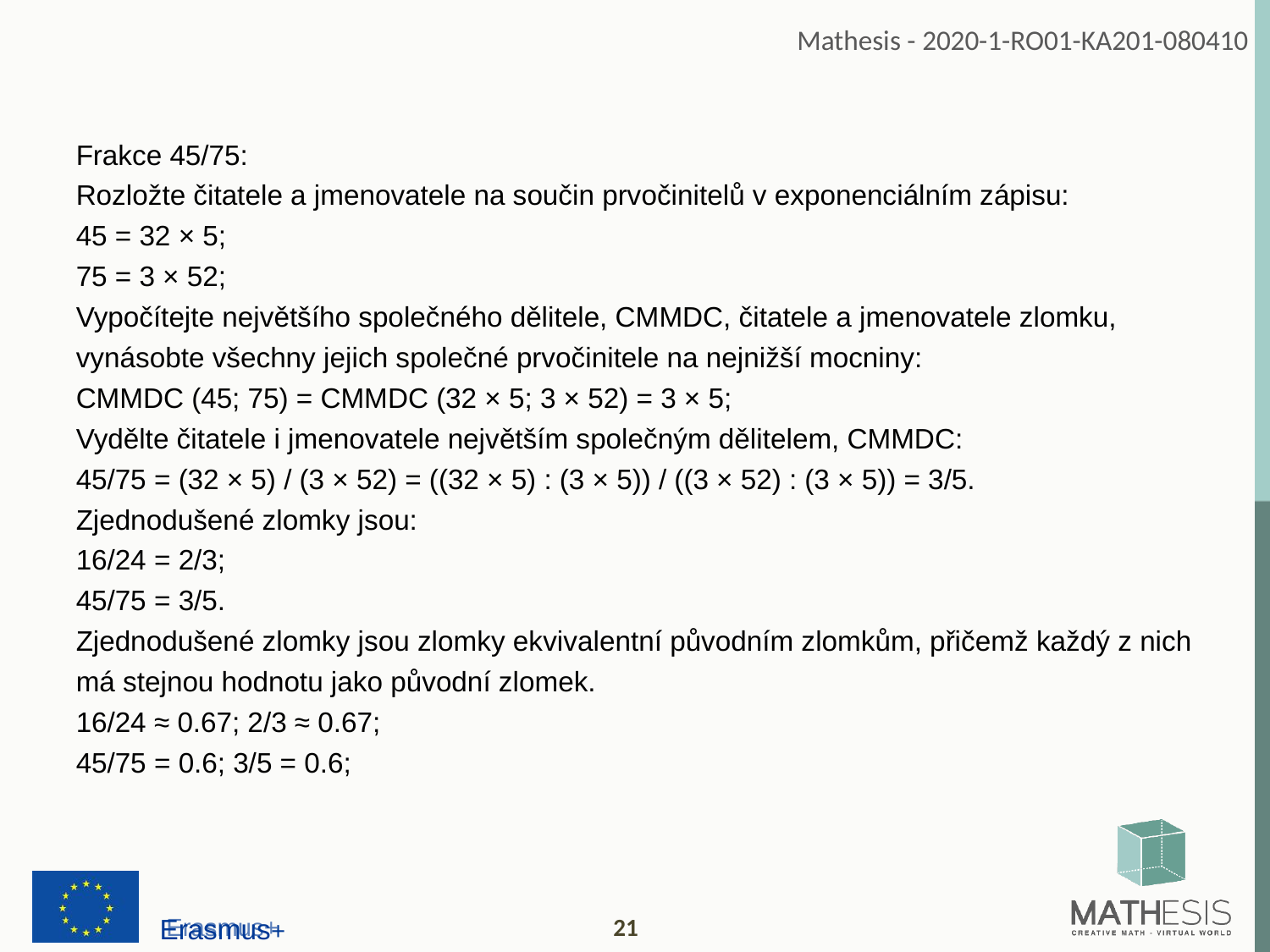

Frakce 45/75:
Rozložte čitatele a jmenovatele na součin prvočinitelů v exponenciálním zápisu:
45 = 32 × 5;
75 = 3 × 52;
Vypočítejte největšího společného dělitele, CMMDC, čitatele a jmenovatele zlomku, vynásobte všechny jejich společné prvočinitele na nejnižší mocniny:
CMMDC (45; 75) = CMMDC (32 × 5; 3 × 52) = 3 × 5;
Vydělte čitatele i jmenovatele největším společným dělitelem, CMMDC:
45/75 = (32 × 5) / (3 × 52) = ((32 × 5) : (3 × 5)) / ((3 × 52) : (3 × 5)) = 3/5.
Zjednodušené zlomky jsou:
16/24 = 2/3;
45/75 = 3/5.
Zjednodušené zlomky jsou zlomky ekvivalentní původním zlomkům, přičemž každý z nich má stejnou hodnotu jako původní zlomek.
16/24 ≈ 0.67; 2/3 ≈ 0.67;
45/75 = 0.6; 3/5 = 0.6;